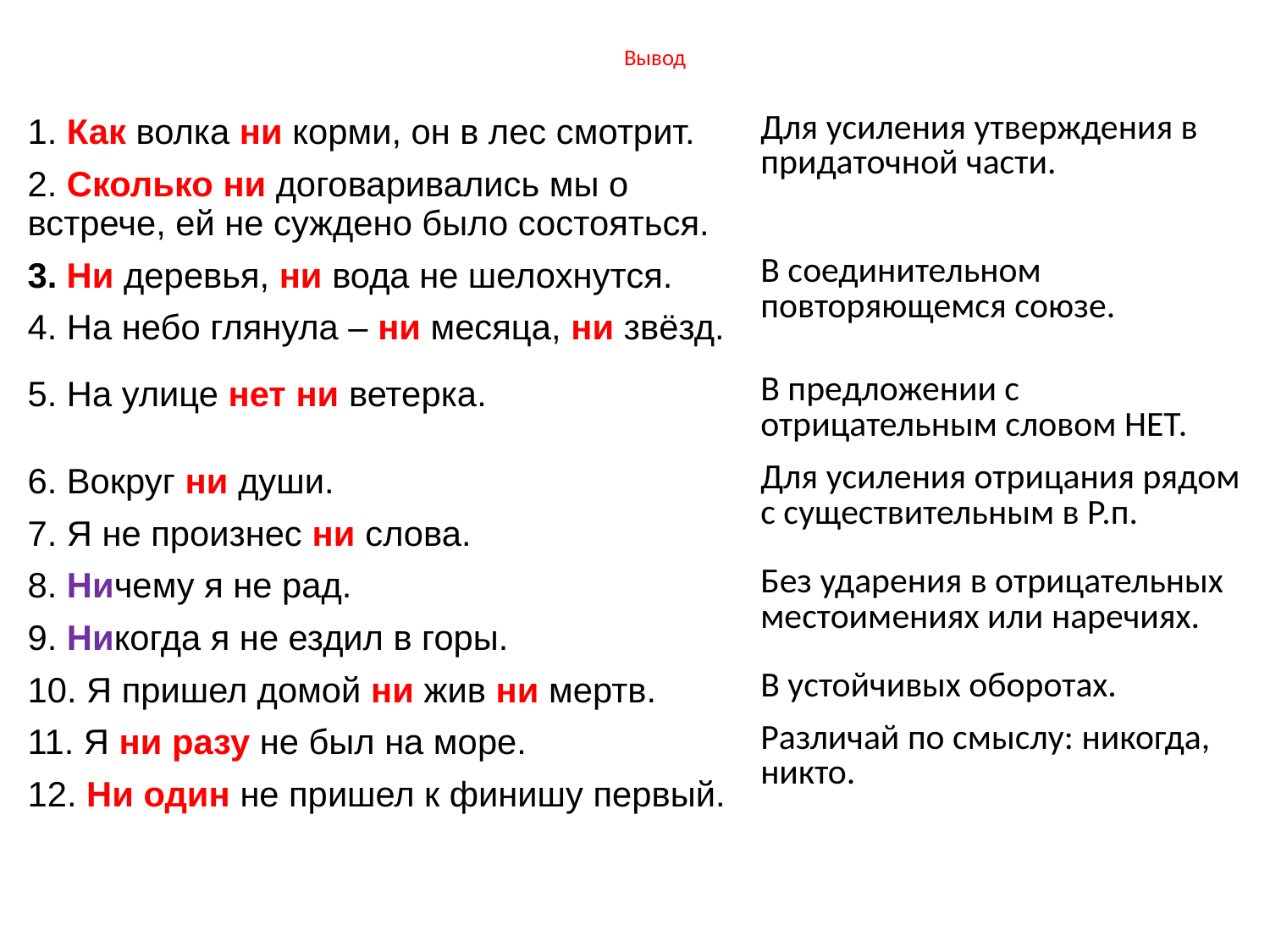

# Вывод
| 1. Как волка ни корми, он в лес смотрит. | Для усиления утверждения в придаточной части. |
| --- | --- |
| 2. Сколько ни договаривались мы о встрече, ей не суждено было состояться. |  |
| 3. Ни деревья, ни вода не шелохнутся. | В соединительном повторяющемся союзе. |
| 4. На небо глянула – ни месяца, ни звёзд. |  |
| 5. На улице нет ни ветерка. | В предложении с отрицательным словом НЕТ. |
| 6. Вокруг ни души. | Для усиления отрицания рядом с существительным в Р.п. |
| 7. Я не произнес ни слова. |  |
| 8. Ничему я не рад. | Без ударения в отрицательных местоимениях или наречиях. |
| 9. Никогда я не ездил в горы. |  |
| 10. Я пришел домой ни жив ни мертв. | В устойчивых оборотах. |
| 11. Я ни разу не был на море. | Различай по смыслу: никогда, никто. |
| 12. Ни один не пришел к финишу первый. |  |